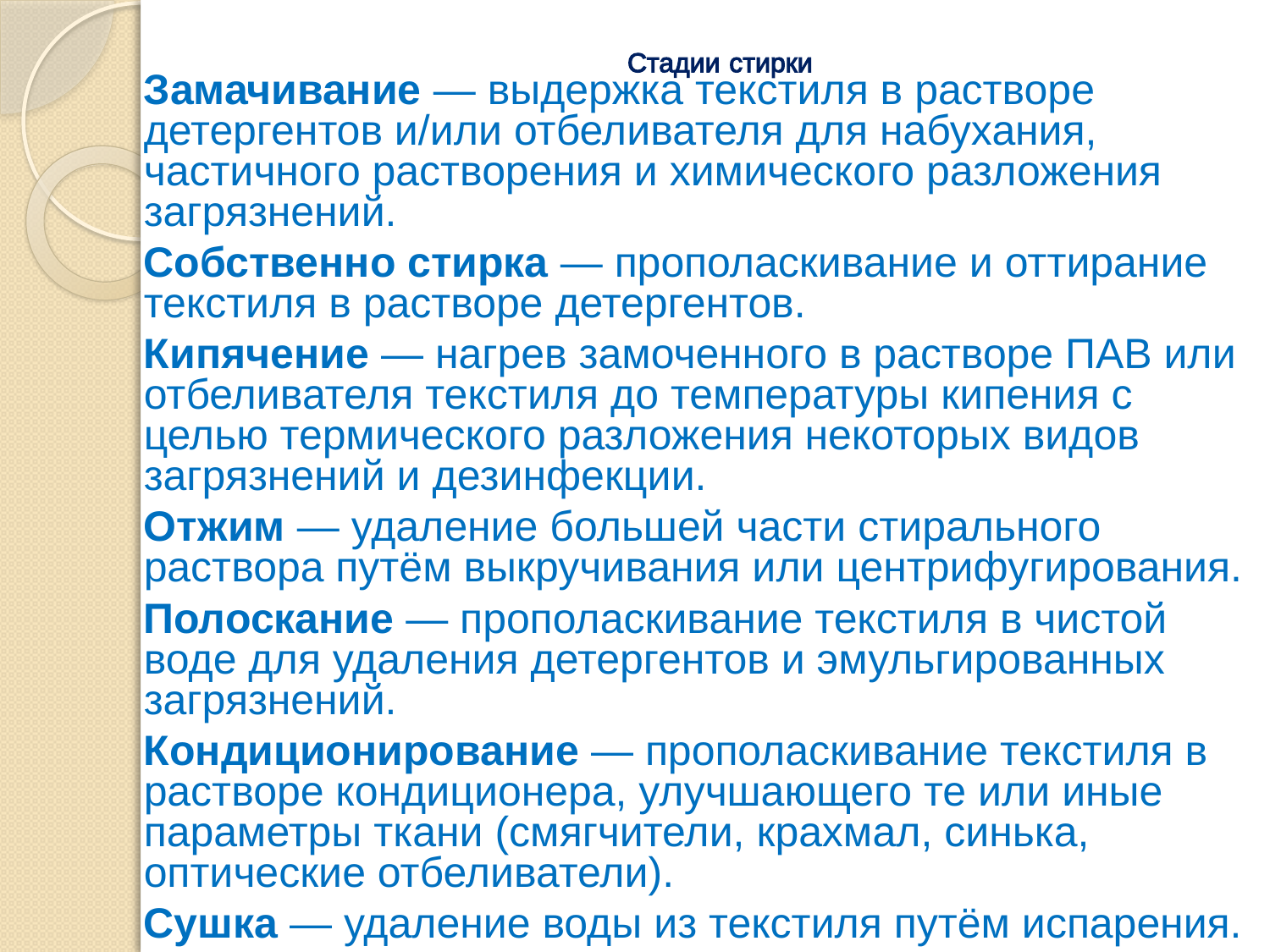

# Стадии стирки
Замачивание — выдержка текстиля в растворе детергентов и/или отбеливателя для набухания, частичного растворения и химического разложения загрязнений.
Собственно стирка — прополаскивание и оттирание текстиля в растворе детергентов.
Кипячение — нагрев замоченного в растворе ПАВ или отбеливателя текстиля до температуры кипения с целью термического разложения некоторых видов загрязнений и дезинфекции.
Отжим — удаление большей части стирального раствора путём выкручивания или центрифугирования.
Полоскание — прополаскивание текстиля в чистой воде для удаления детергентов и эмульгированных загрязнений.
Кондиционирование — прополаскивание текстиля в растворе кондиционера, улучшающего те или иные параметры ткани (смягчители, крахмал, синька, оптические отбеливатели).
Сушка — удаление воды из текстиля путём испарения.